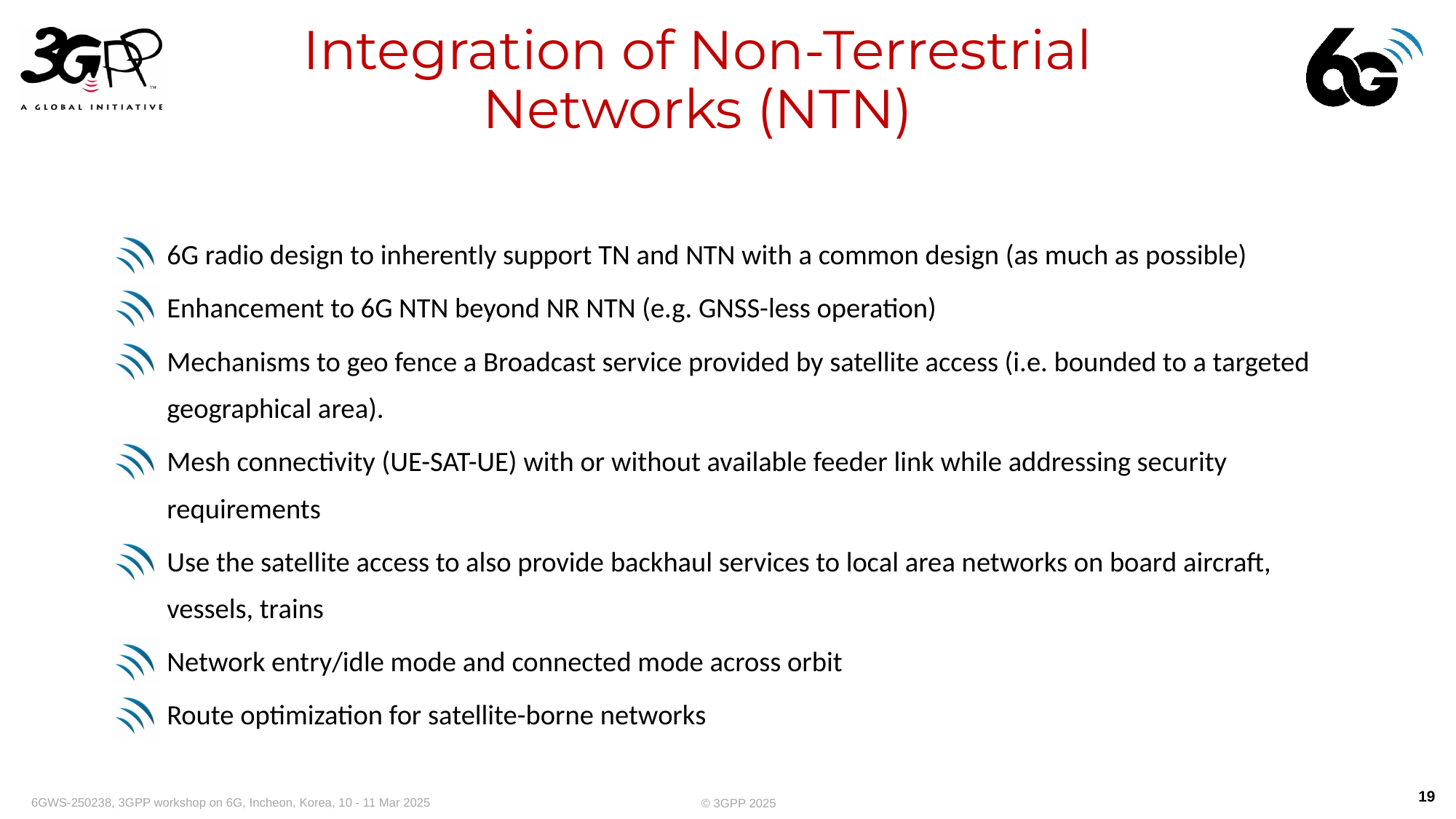

# Integration of Non-Terrestrial Networks (NTN)
​6G radio design to inherently support TN and NTN with a common design (as much as possible)
Enhancement to 6G NTN beyond NR NTN (e.g. GNSS-less operation)
Mechanisms to geo fence a Broadcast service provided by satellite access (i.e. bounded to a targeted geographical area).
Mesh connectivity (UE-SAT-UE) with or without available feeder link while addressing security requirements
Use the satellite access to also provide backhaul services to local area networks on board aircraft, vessels, trains
Network entry/idle mode and connected mode across orbit
Route optimization for satellite-borne networks